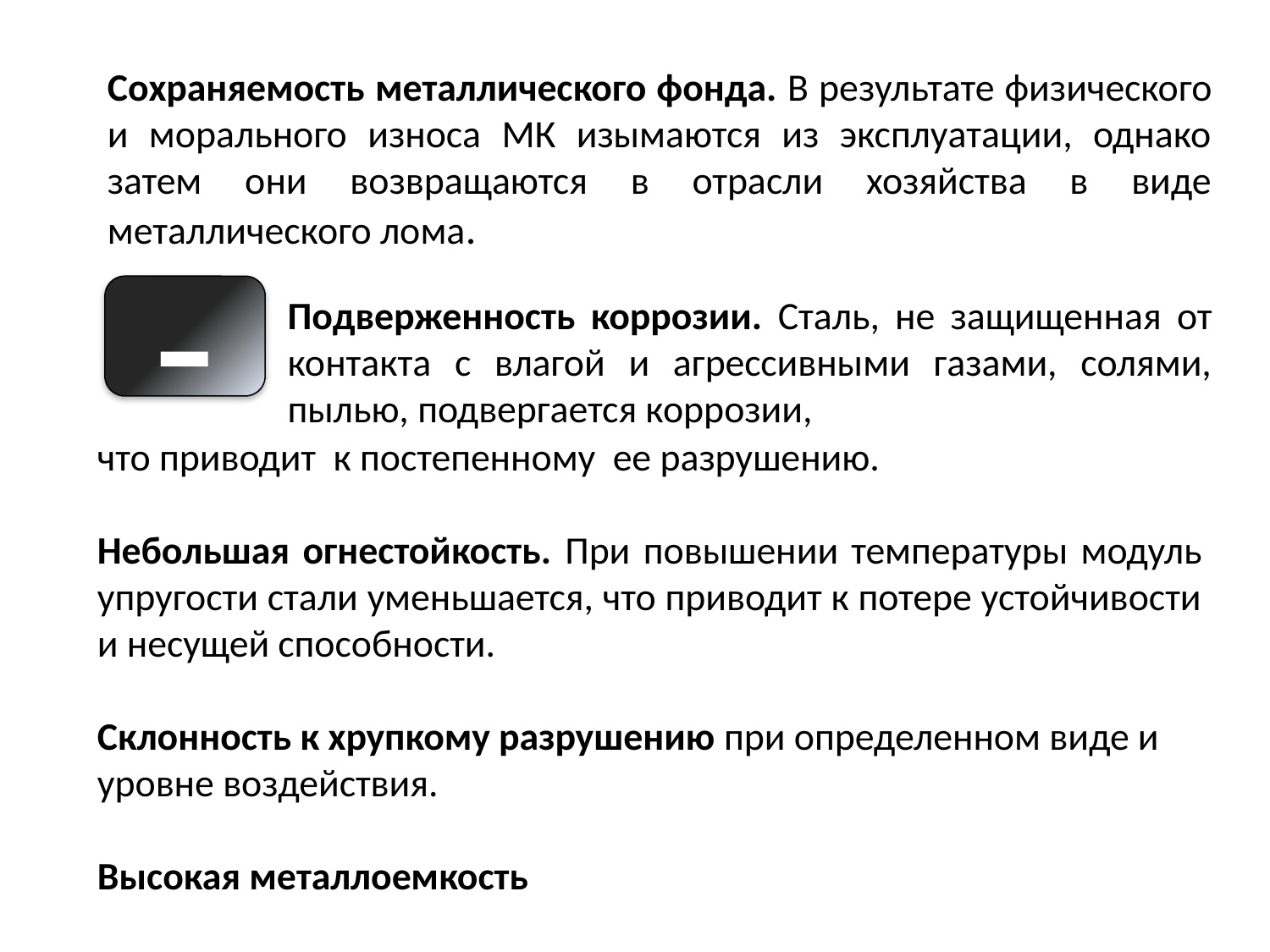

Сохраняемость металлического фонда. В результате физического и морального износа МК изымаются из эксплуатации, однако затем они возвращаются в отрасли хозяйства в виде металлического лома.

-
Подверженность коррозии. Сталь, не защищенная от контакта с влагой и агрессивными газами, солями, пылью, подвергается коррозии,
что приводит  к постепенному  ее разрушению.

Небольшая огнестойкость. При повышении температуры модуль упругости стали уменьшается, что приводит к потере устойчивости и несущей способности.

Склонность к хрупкому разрушению при определенном виде и уровне воздействия.

Высокая металлоемкость